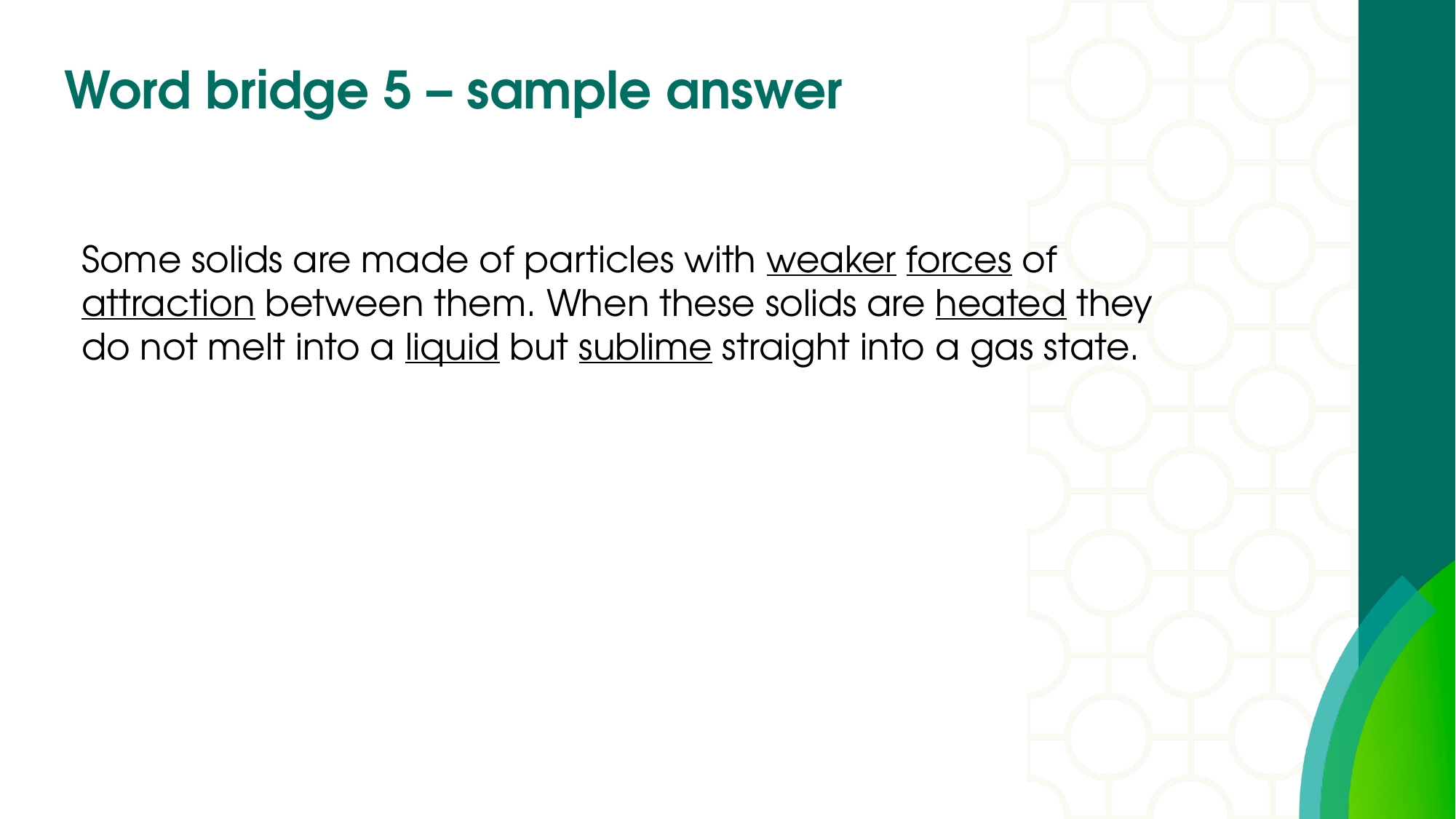

# Word bridge 5 – sample answer
Some solids are made of particles with weaker forces of attraction between them. When these solids are heated they do not melt into a liquid but sublime straight into a gas state.